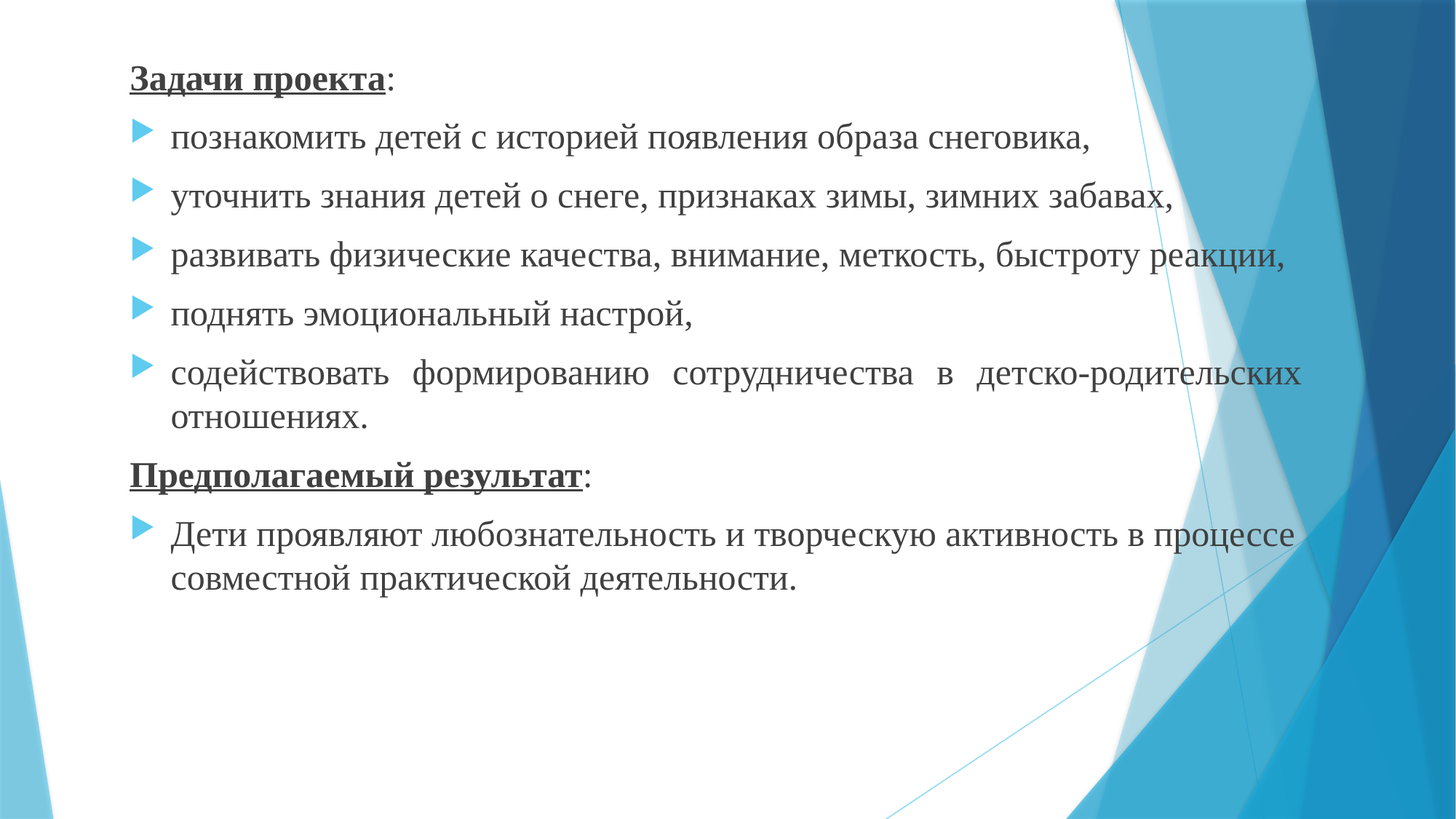

Задачи проекта:
познакомить детей с историей появления образа снеговика,
уточнить знания детей о снеге, признаках зимы, зимних забавах,
развивать физические качества, внимание, меткость, быстроту реакции,
поднять эмоциональный настрой,
содействовать формированию сотрудничества в детско-родительских отношениях.
Предполагаемый результат:
Дети проявляют любознательность и творческую активность в процессе совместной практической деятельности.